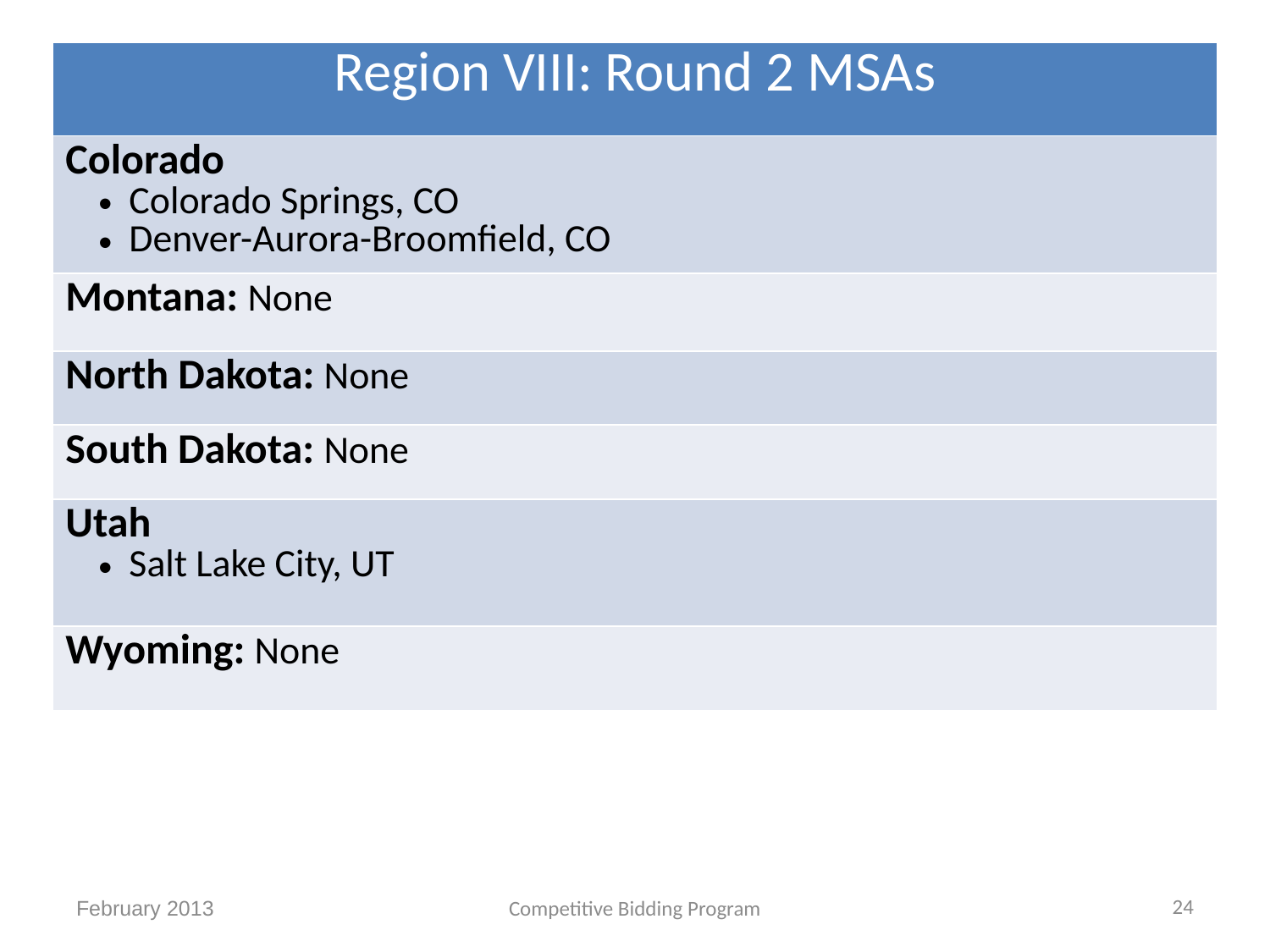

| Region VIII: Round 2 MSAs |
| --- |
| Colorado Colorado Springs, CO Denver-Aurora-Broomfield, CO |
| Montana: None |
| North Dakota: None |
| South Dakota: None |
| Utah Salt Lake City, UT |
| Wyoming: None |
24
February 2013
Competitive Bidding Program